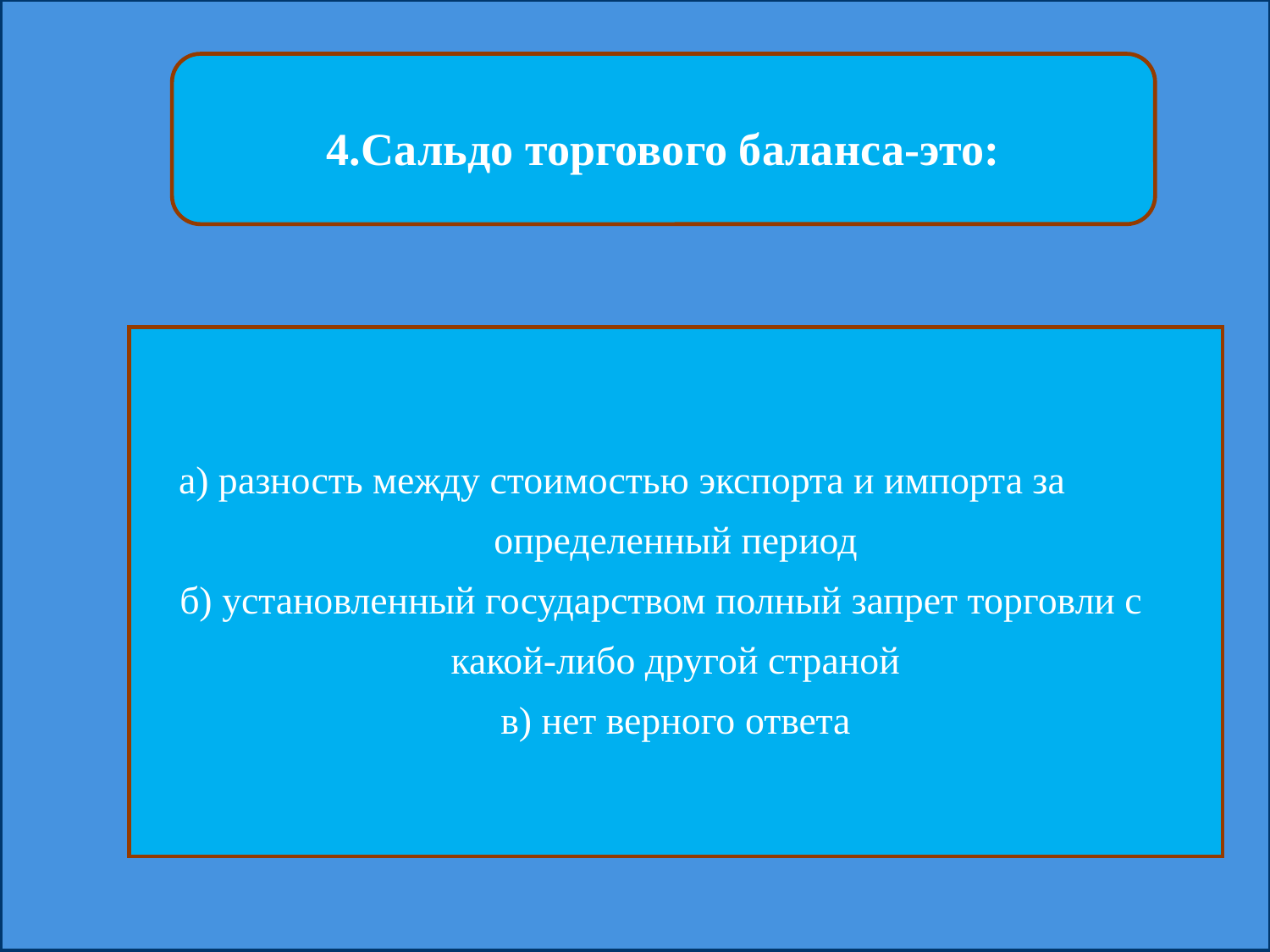

4.Сальдо торгового баланса-это:
а) разность между стоимостью экспорта и импорта за            определенный период
б) установленный государством полный запрет торговли с    какой-либо другой страной
в) нет верного ответа